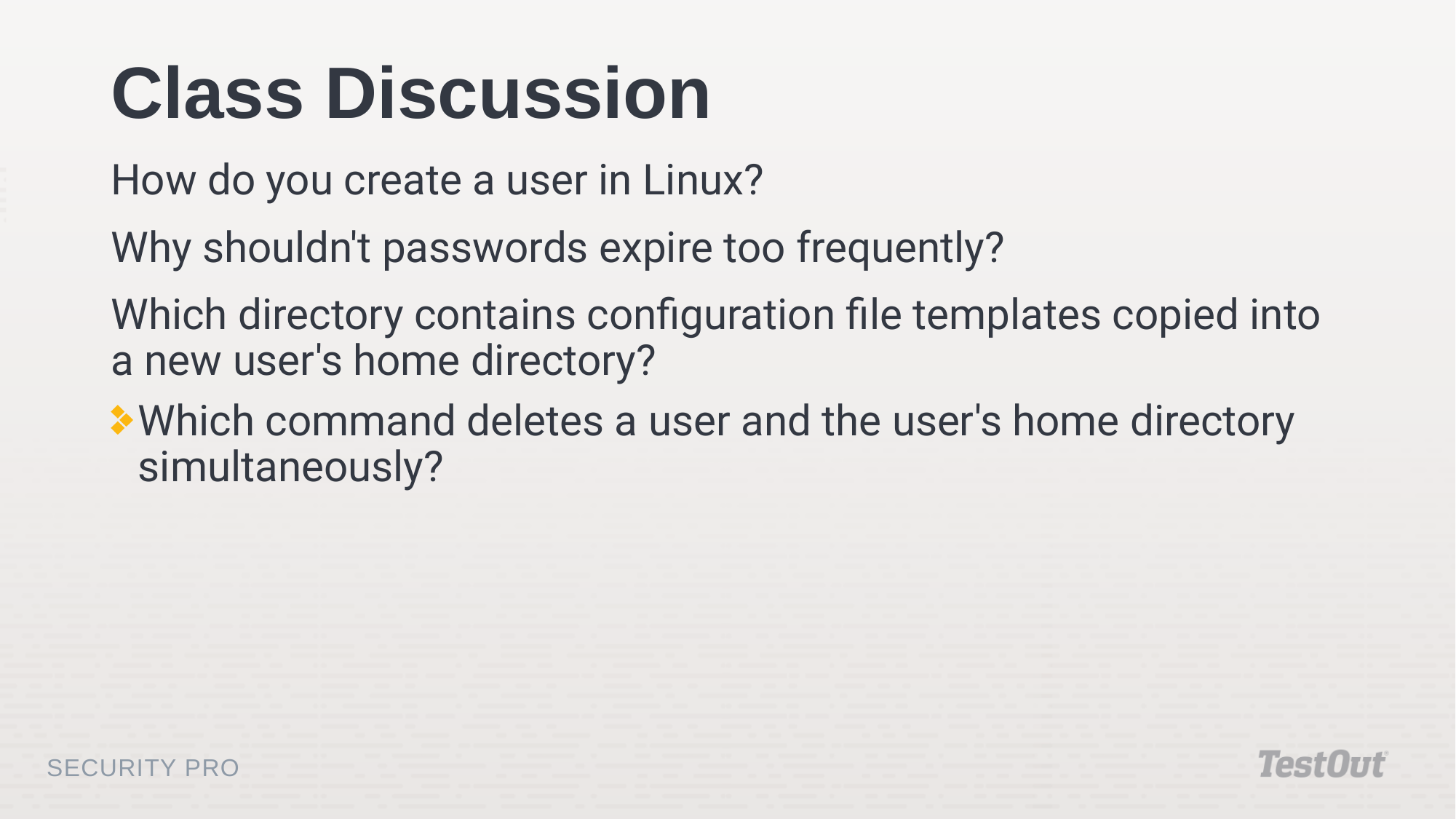

# Class Discussion
How do you create a user in Linux?
Why shouldn't passwords expire too frequently?
Which directory contains configuration file templates copied into a new user's home directory?
Which command deletes a user and the user's home directory simultaneously?
Security Pro